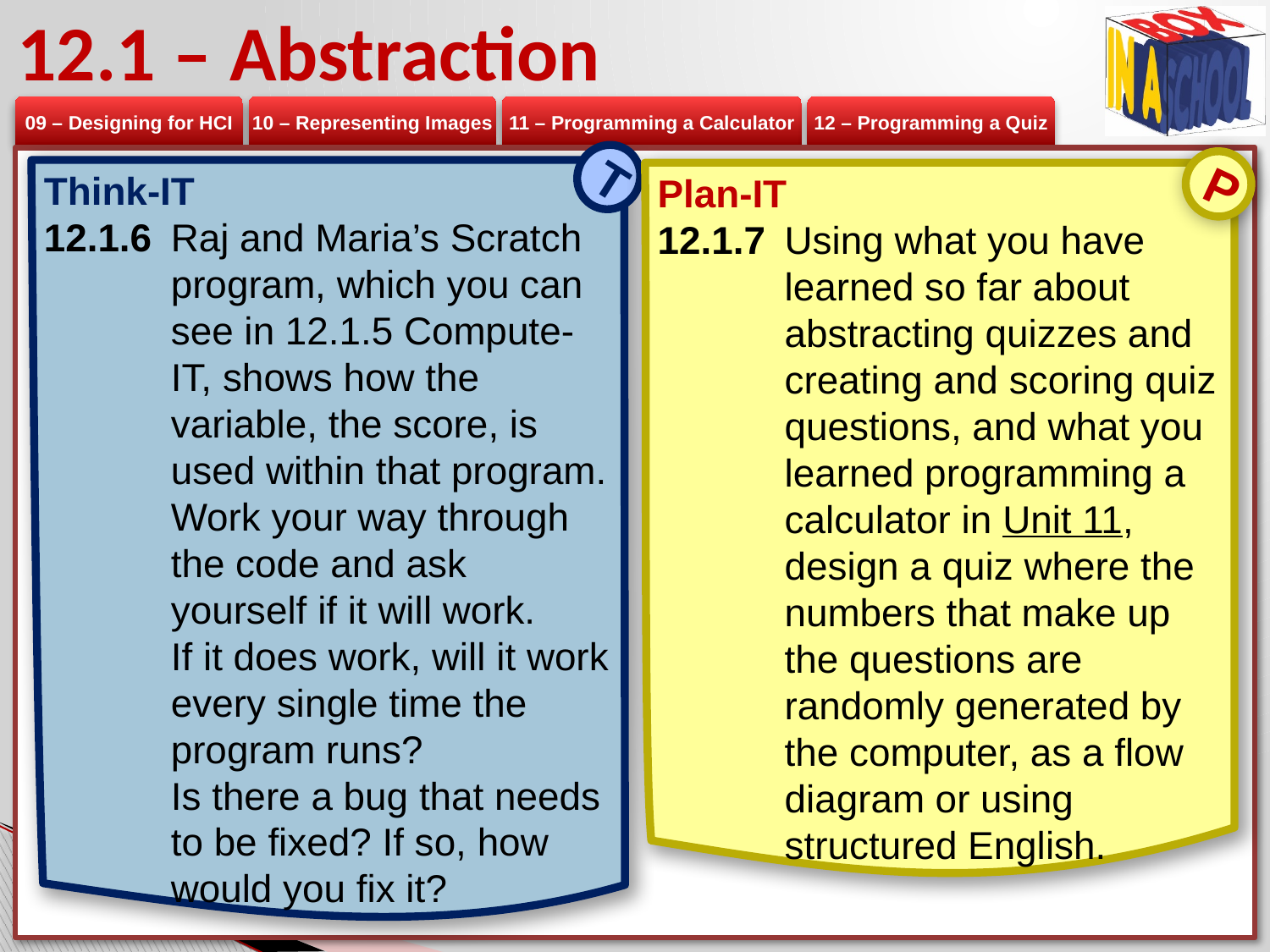

# 12.1 – Abstraction
T
P
Think-IT
12.1.6 	Raj and Maria’s Scratch program, which you can see in 12.1.5 Compute-IT, shows how the variable, the score, is used within that program. Work your way through the code and ask yourself if it will work.
	If it does work, will it work every single time the program runs?
	Is there a bug that needs to be fixed? If so, how would you fix it?
Plan-IT
12.1.7 	Using what you have learned so far about abstracting quizzes and creating and scoring quiz questions, and what you learned programming a calculator in Unit 11, design a quiz where the numbers that make up the questions are randomly generated by the computer, as a flow diagram or using structured English.